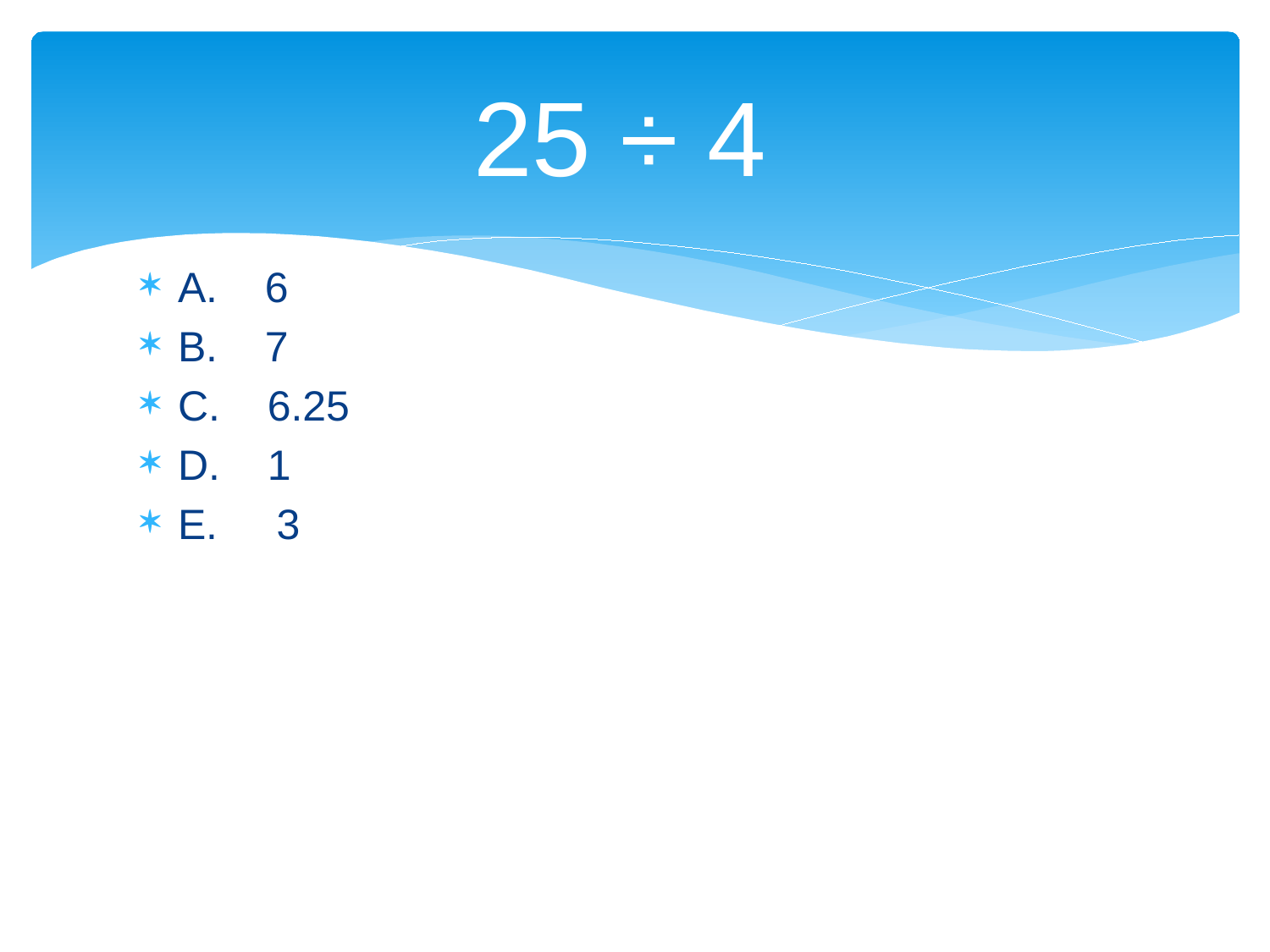

# 25 ÷ 4
A.    6
B.    7
C.    6.25
D.    1
E.     3